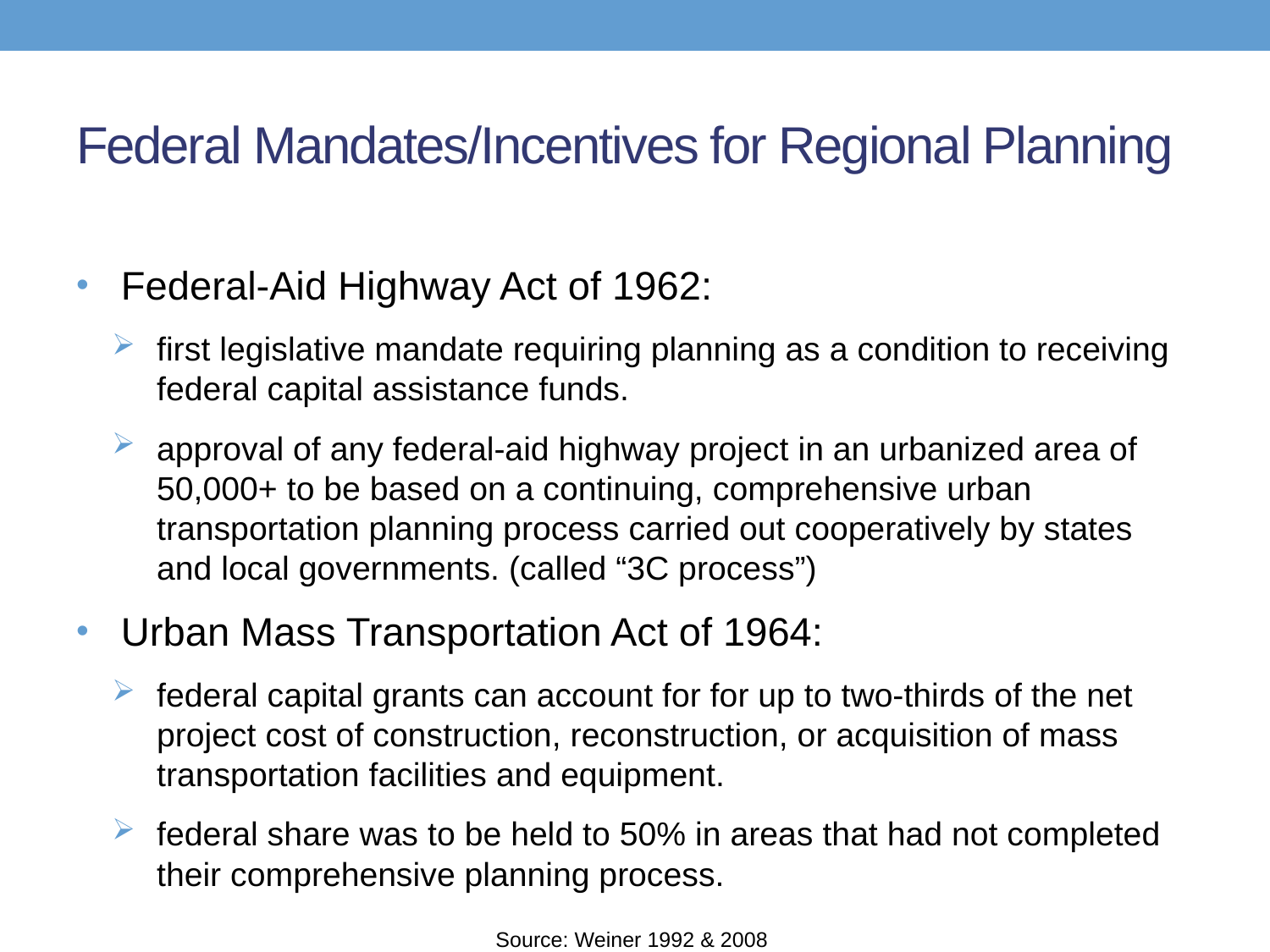

# Federal Mandates/Incentives for Regional Planning
Federal-Aid Highway Act of 1962:
first legislative mandate requiring planning as a condition to receiving federal capital assistance funds.
approval of any federal-aid highway project in an urbanized area of 50,000+ to be based on a continuing, comprehensive urban transportation planning process carried out cooperatively by states and local governments. (called “3C process”)
Urban Mass Transportation Act of 1964:
federal capital grants can account for for up to two-thirds of the net project cost of construction, reconstruction, or acquisition of mass transportation facilities and equipment.
federal share was to be held to 50% in areas that had not completed their comprehensive planning process.

Source: Weiner 1992 & 2008